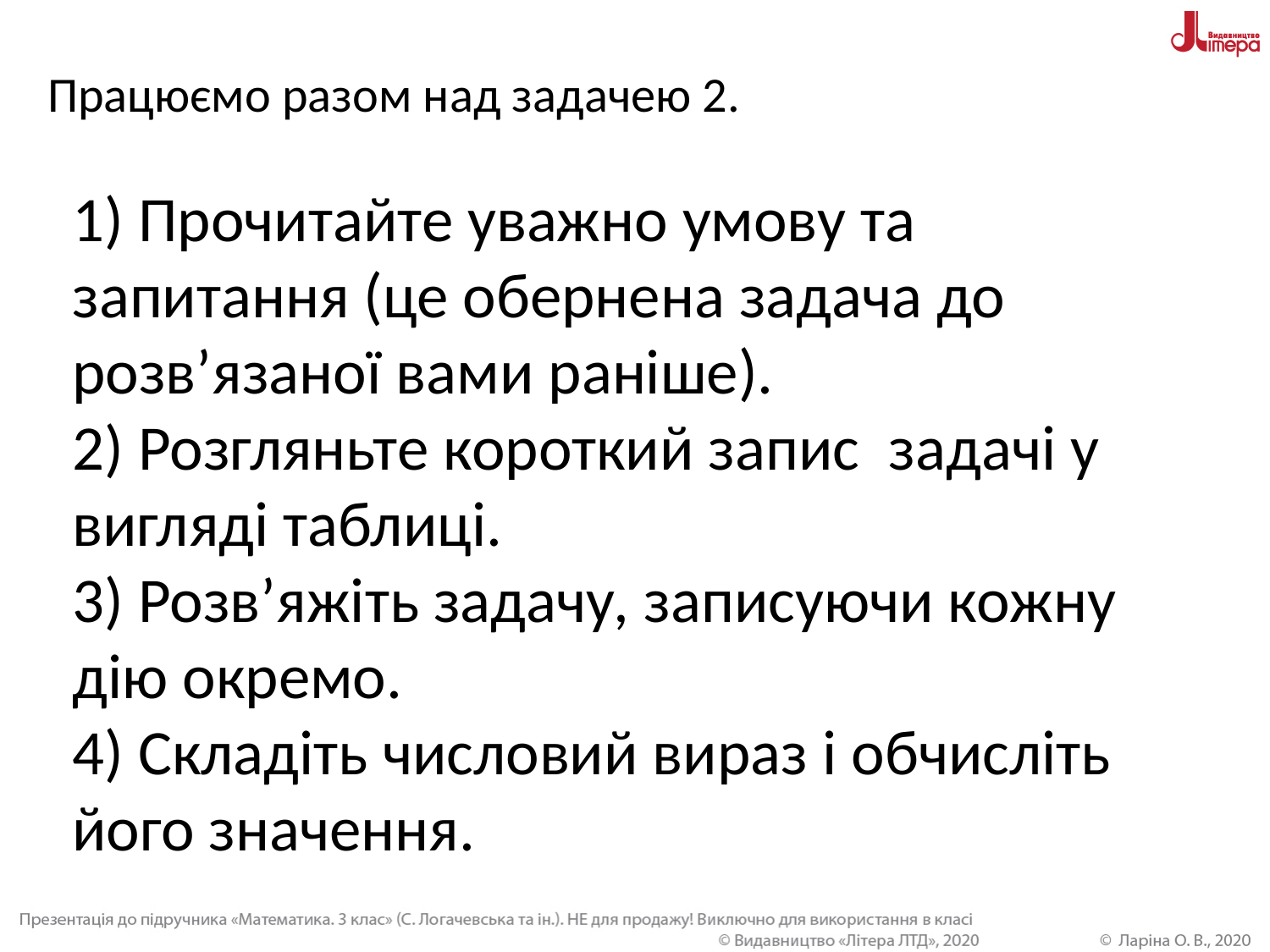

Працюємо разом над задачею 2.
1) Прочитайте уважно умову та запитання (це обернена задача до розв’язаної вами раніше).
2) Розгляньте короткий запис  задачі у вигляді таблиці.
3) Розв’яжіть задачу, записуючи кожну дію окремо.
4) Складіть числовий вираз і обчисліть його значення.